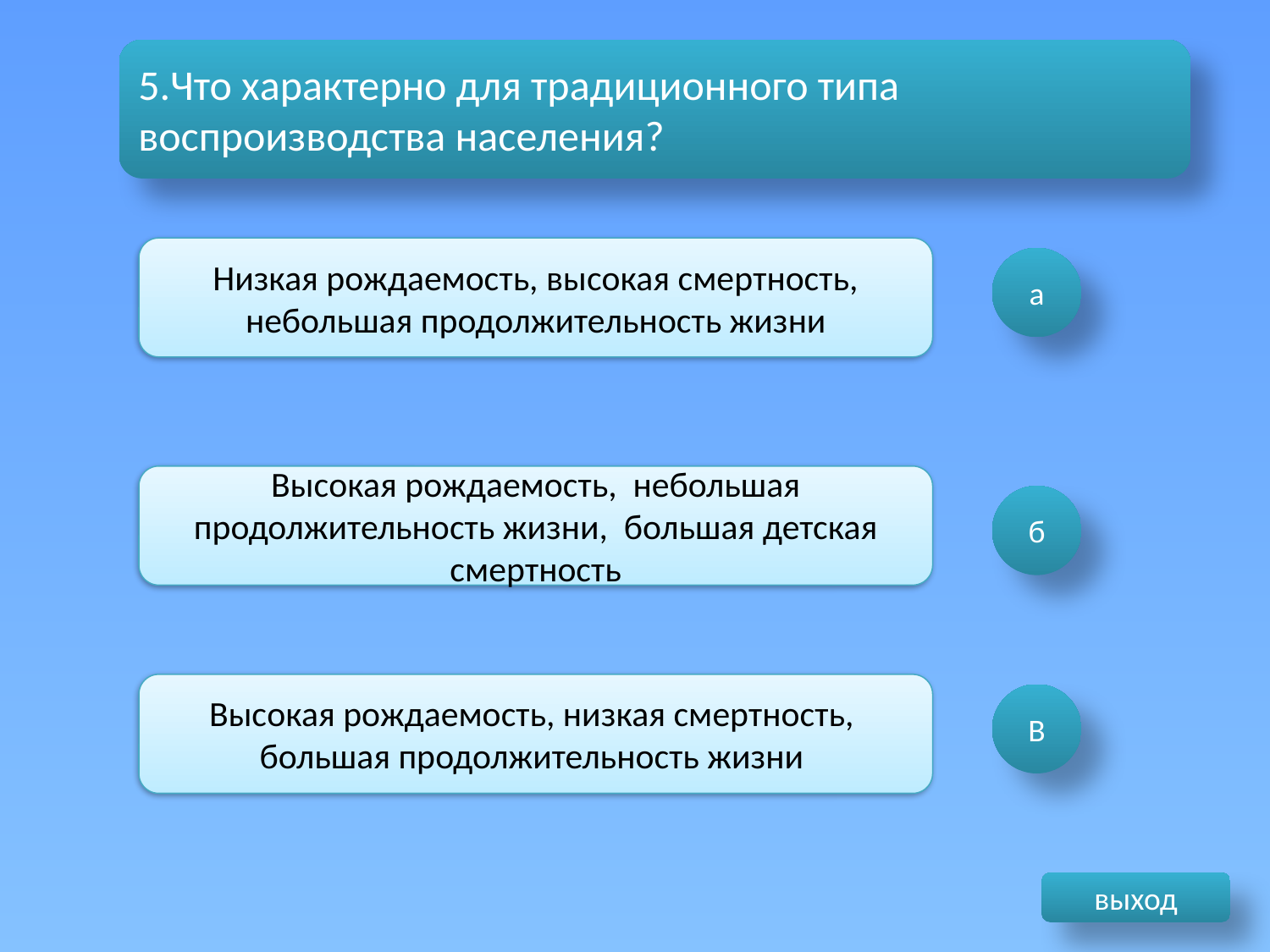

5.Что характерно для традиционного типа воспроизводства населения?
Низкая рождаемость, высокая смертность, небольшая продолжительность жизни
а
Высокая рождаемость,  небольшая продолжительность жизни,  большая детская смертность
б
Высокая рождаемость, низкая смертность,  большая продолжительность жизни
В
выход